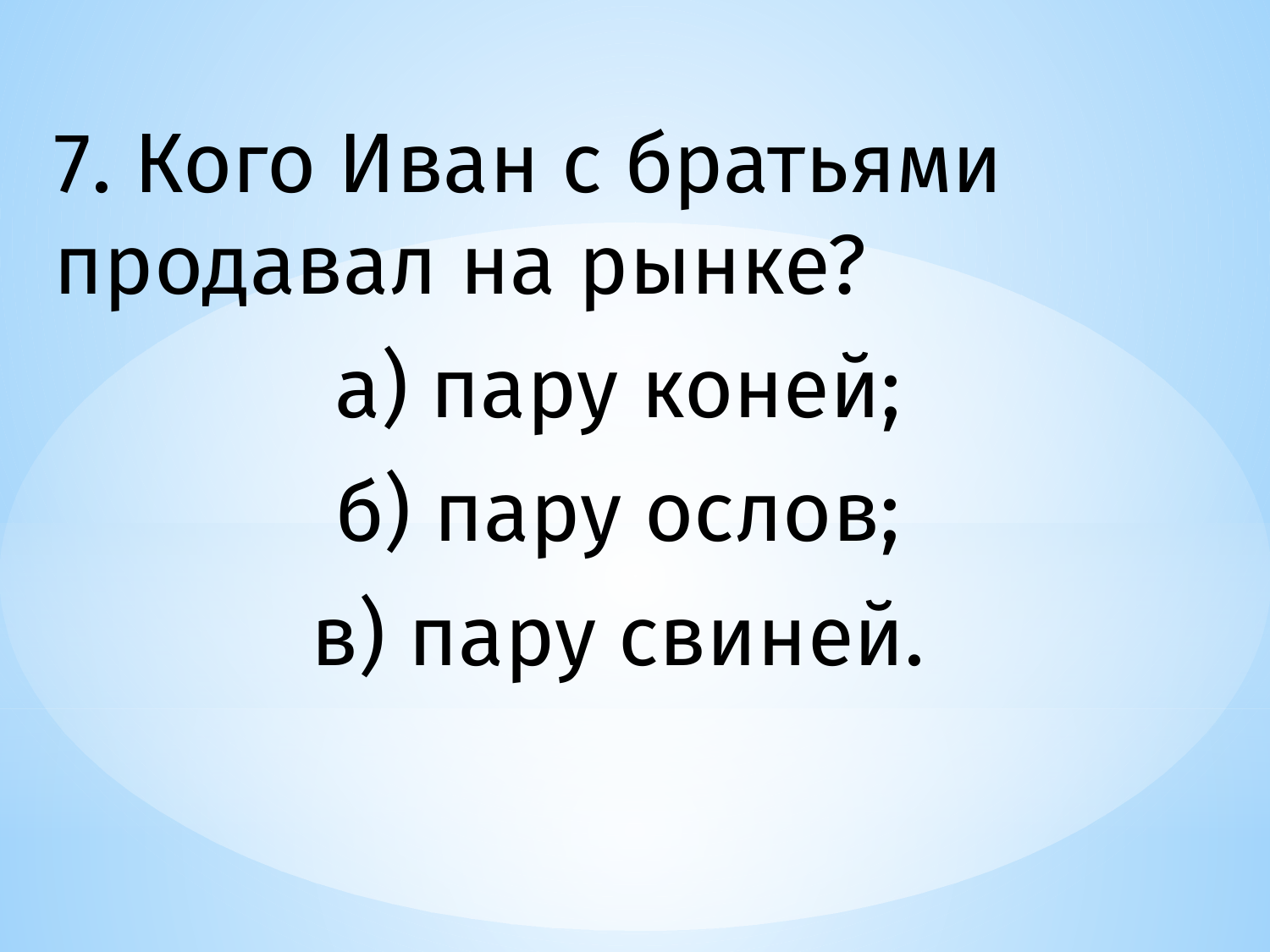

7. Кого Иван с братьями продавал на рынке?
а) пару коней;
б) пару ослов;
 в) пару свиней.

#